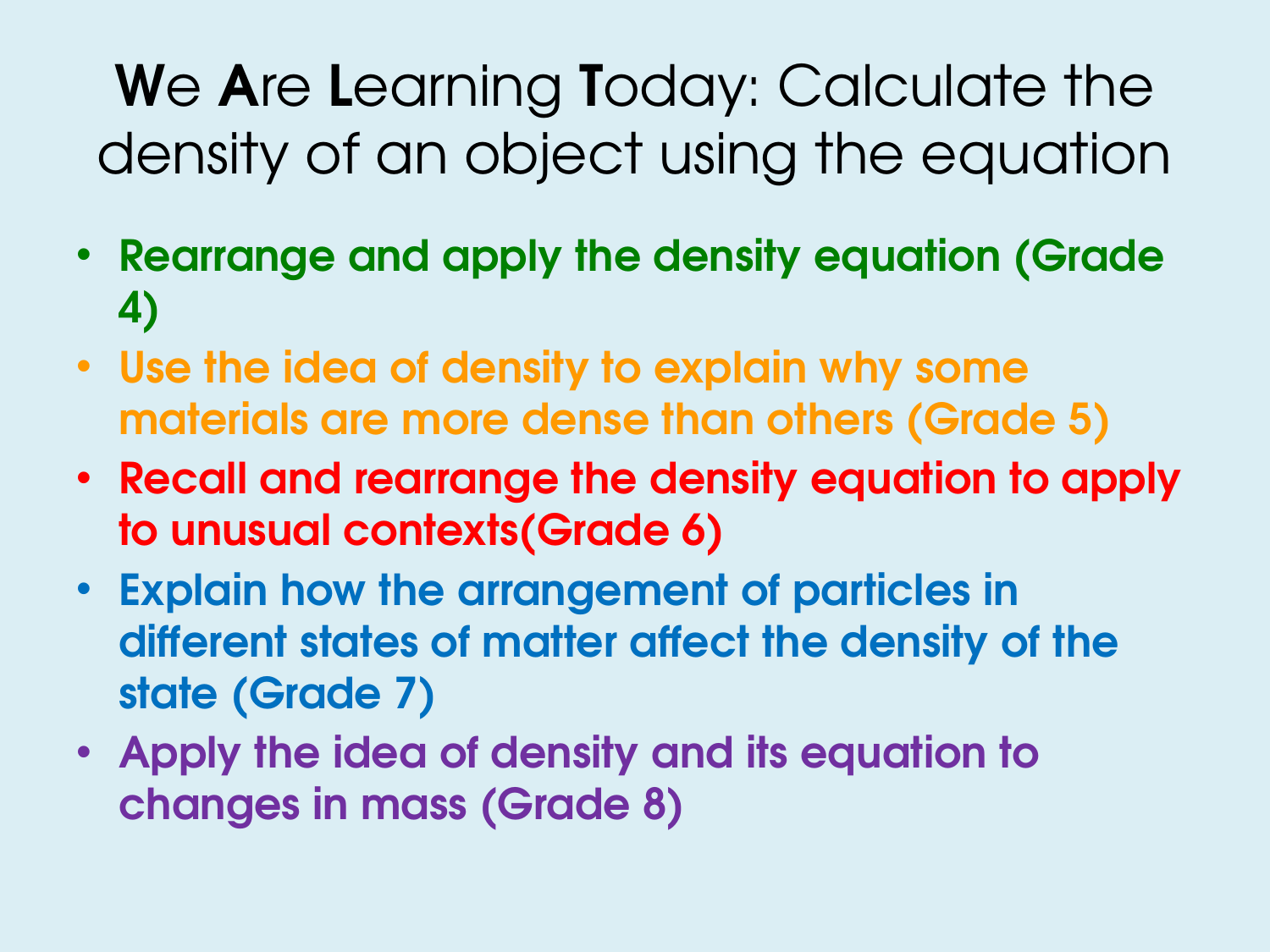

# We Are Learning Today: Calculate the density of an object using the equation
Rearrange and apply the density equation (Grade 4)
Use the idea of density to explain why some materials are more dense than others (Grade 5)
Recall and rearrange the density equation to apply to unusual contexts(Grade 6)
Explain how the arrangement of particles in different states of matter affect the density of the state (Grade 7)
Apply the idea of density and its equation to changes in mass (Grade 8)